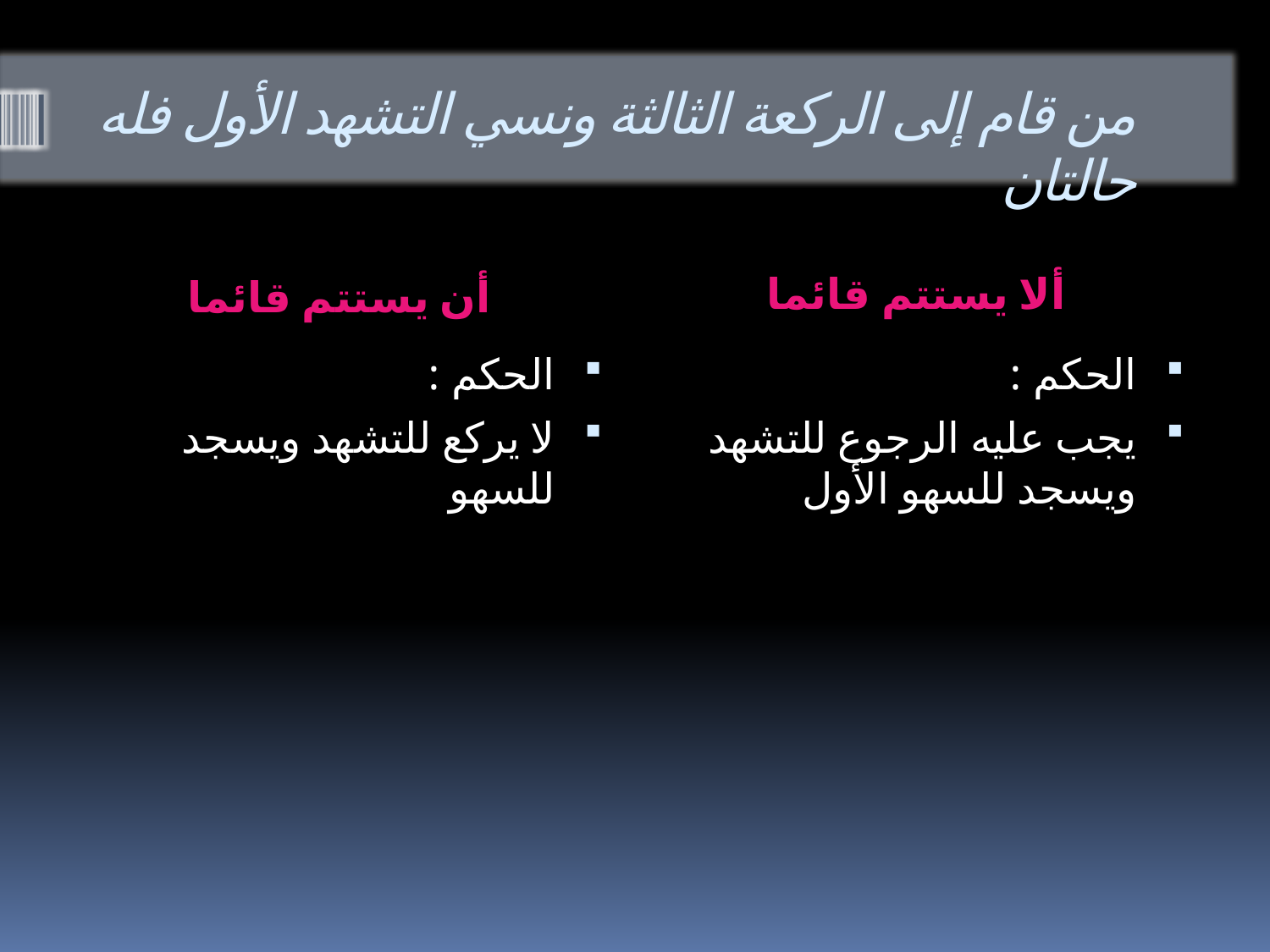

# من قام إلى الركعة الثالثة ونسي التشهد الأول فله حالتان
ألا يستتم قائما
أن يستتم قائما
الحكم :
لا يركع للتشهد ويسجد للسهو
الحكم :
يجب عليه الرجوع للتشهد ويسجد للسهو الأول